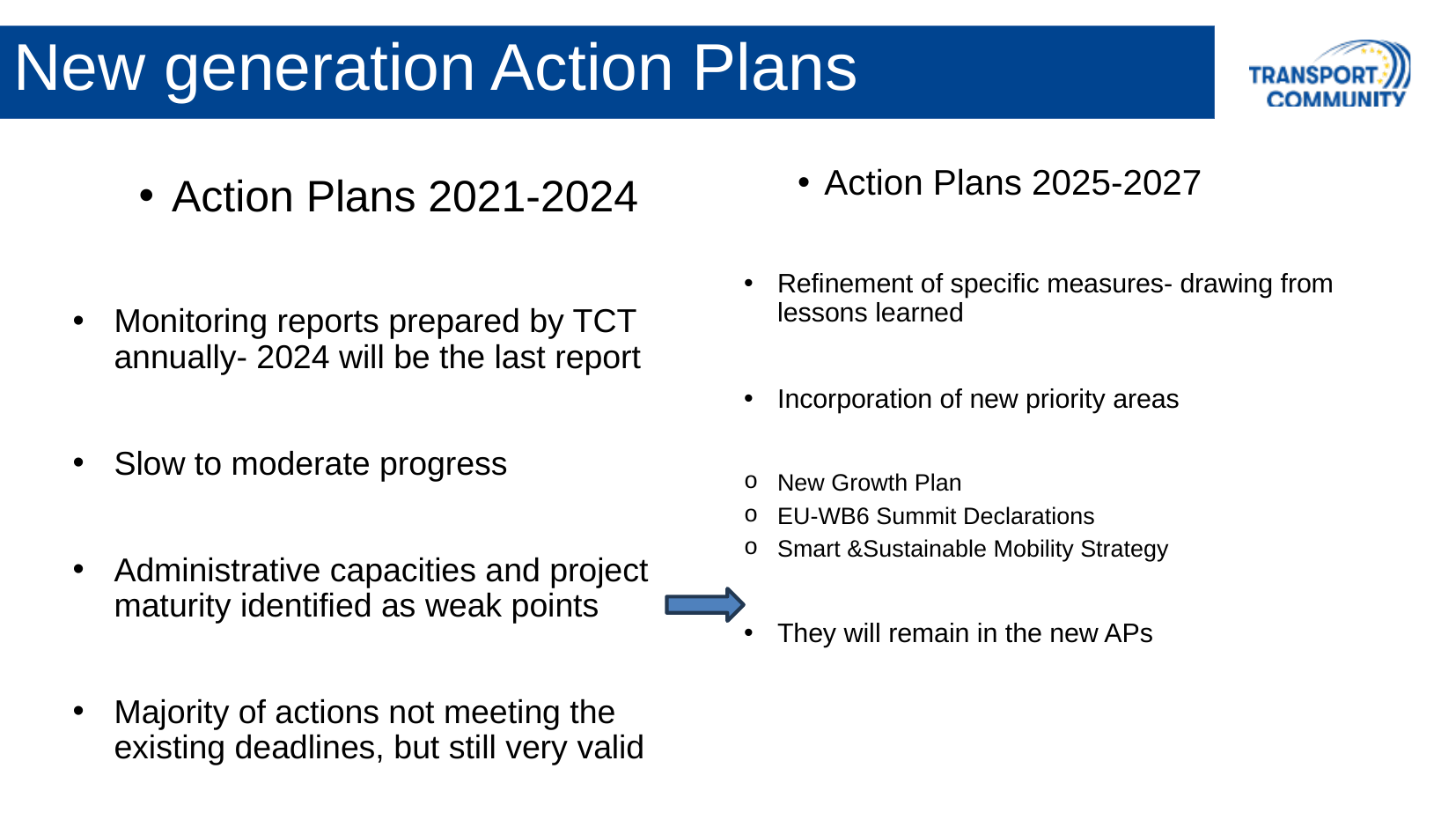

# New generation Action Plans
Action Plans 2025-2027

Refinement of specific measures- drawing from lessons learned

Incorporation of new priority areas

New Growth Plan
EU-WB6 Summit Declarations
Smart &Sustainable Mobility Strategy

They will remain in the new APs

Action Plans 2021-2024

Monitoring reports prepared by TCT annually- 2024 will be the last report

Slow to moderate progress

Administrative capacities and project maturity identified as weak points

Majority of actions not meeting the existing deadlines, but still very valid